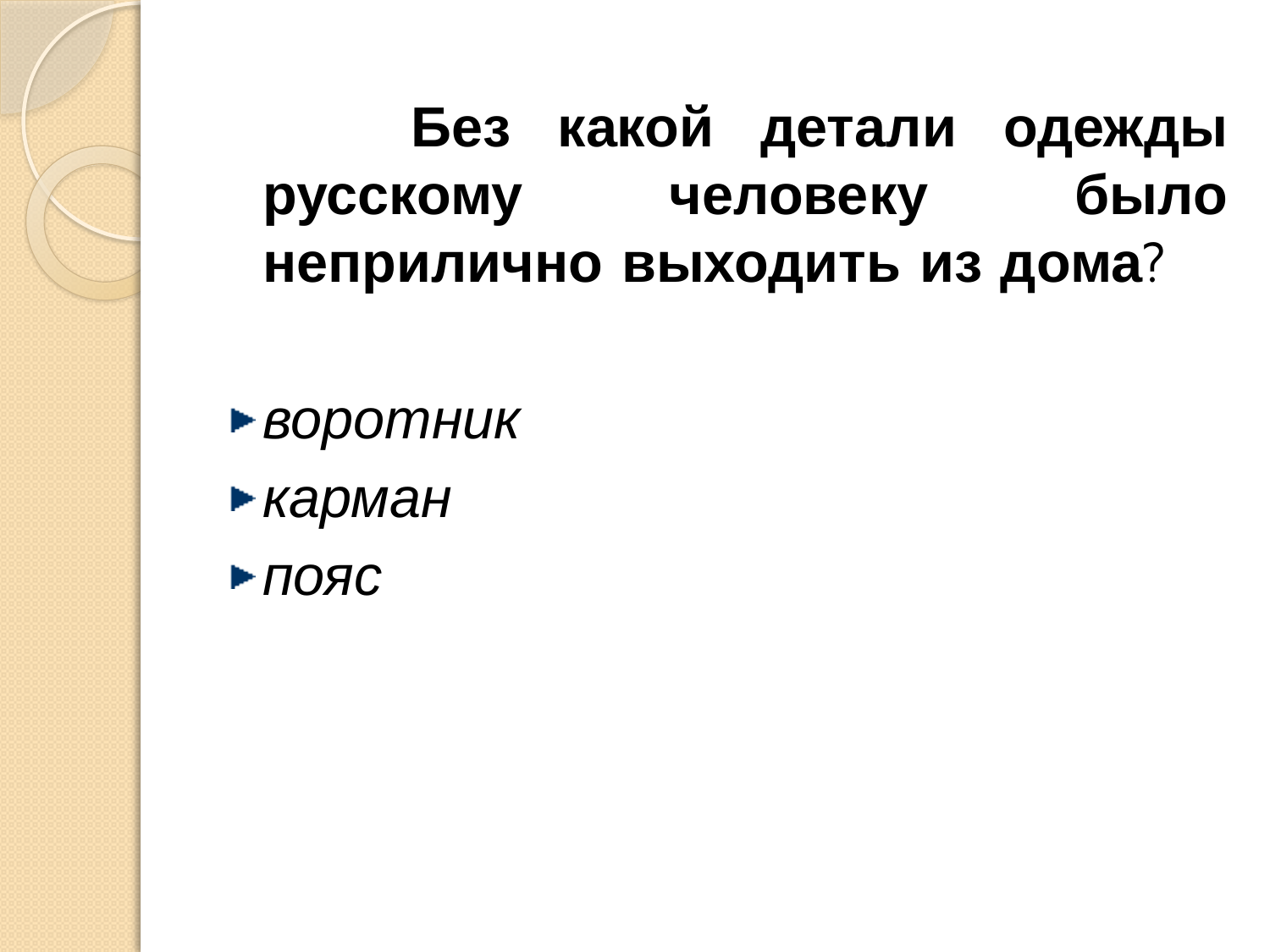

Без какой детали одежды русскому человеку было неприлично выходить из дома?

воротник
карман
пояс